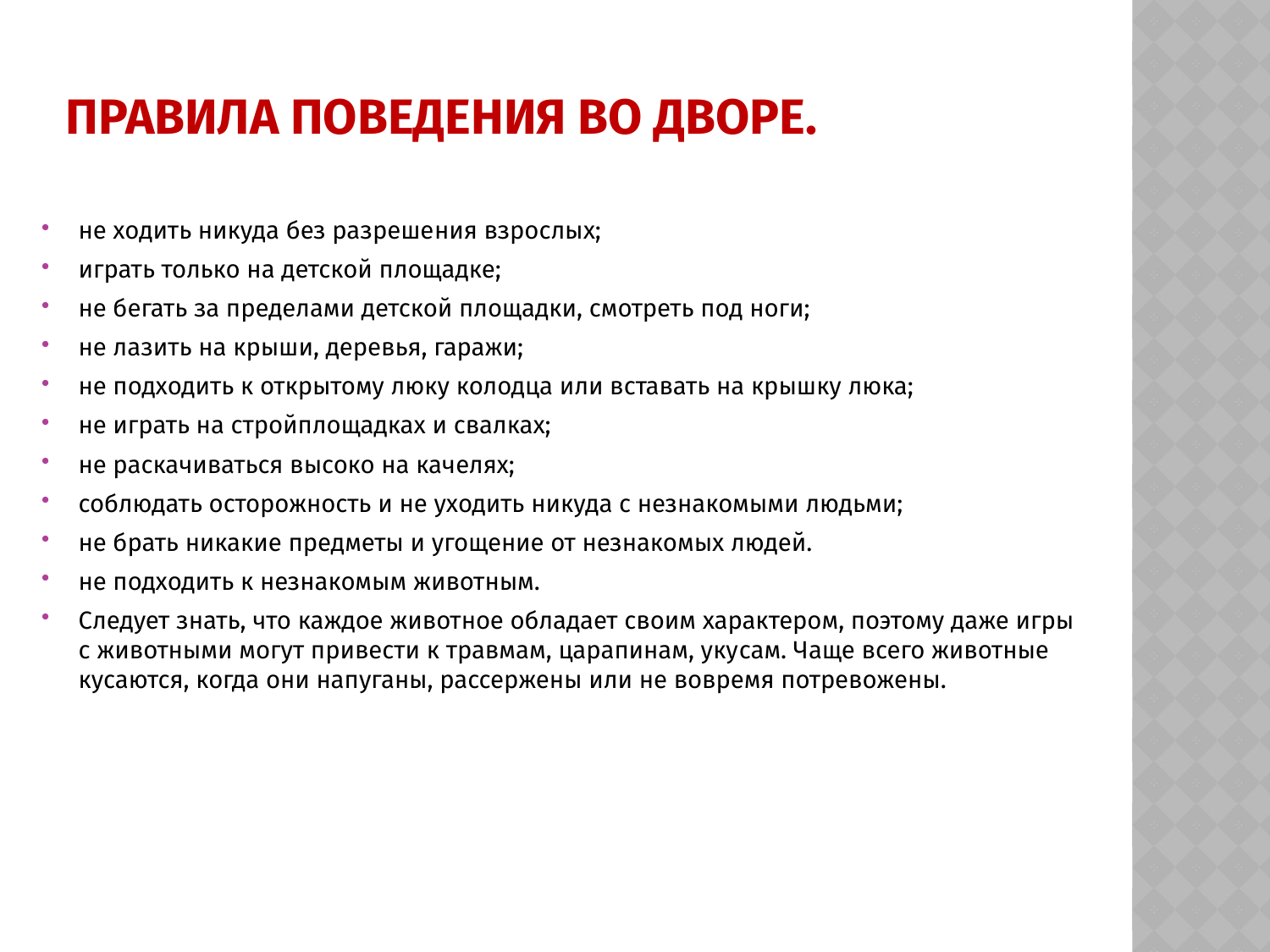

# Правила поведения во дворе.
не ходить никуда без разреше­ния взрослых;
играть только на детской площадке;
не бегать за пределами детской площадки, смотреть под ноги;
не лазить на крыши, деревья, гаражи;
не подходить к открытому люку колодца или вставать на крышку люка;
не играть на стройплощадках и свалках;
не раскачиваться высоко на качелях;
соблюдать осторожность и не уходить никуда с незнакомыми людьми;
не брать никакие предметы и угощение от незнакомых людей.
не подходить к незнакомым животным.
Следует знать, что каждое животное обладает своим характером, поэтому даже игры с животными могут привести к травмам, царапинам, уку­сам. Чаще всего животные кусаются, когда они напуганы, рассержены или не вовремя потревожены.